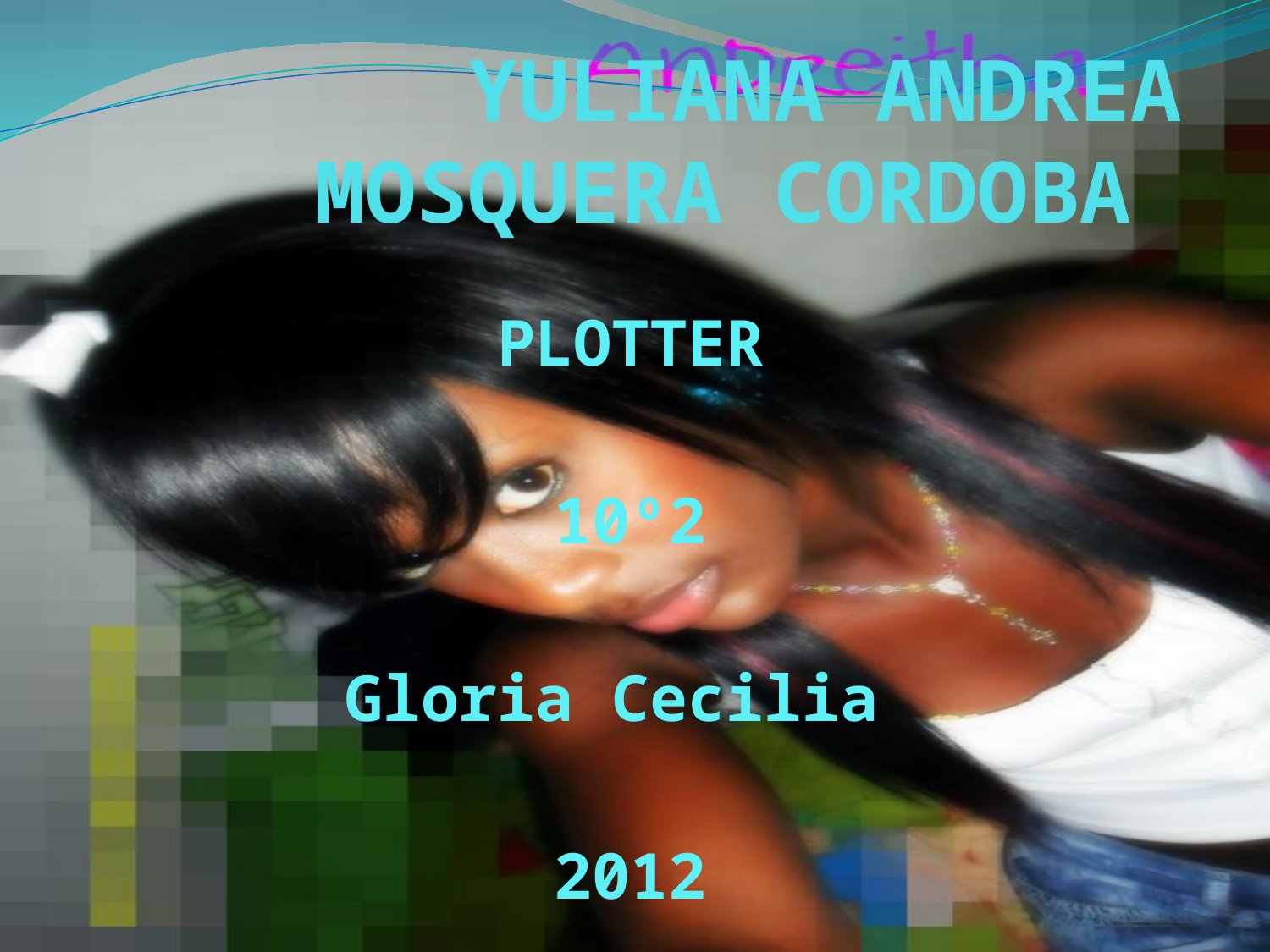

# YULIANA ANDREA MOSQUERA CORDOBA
PLOTTER

10º2

Gloria Cecilia

2012